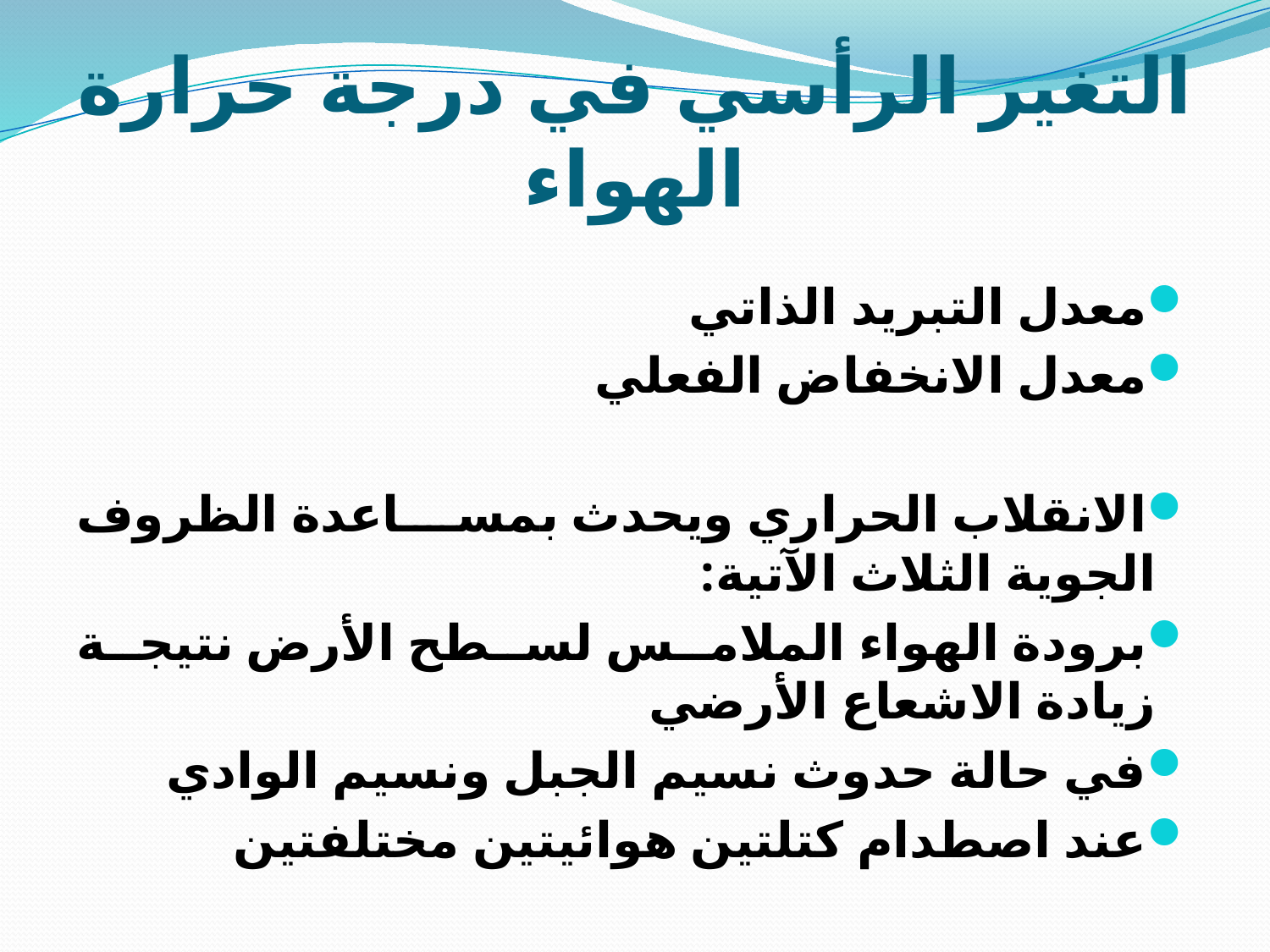

# التغير الرأسي في درجة حرارة الهواء
معدل التبريد الذاتي
معدل الانخفاض الفعلي

الانقلاب الحراري ويحدث بمساعدة الظروف الجوية الثلاث الآتية:
برودة الهواء الملامس لسطح الأرض نتيجة زيادة الاشعاع الأرضي
في حالة حدوث نسيم الجبل ونسيم الوادي
عند اصطدام كتلتين هوائيتين مختلفتين